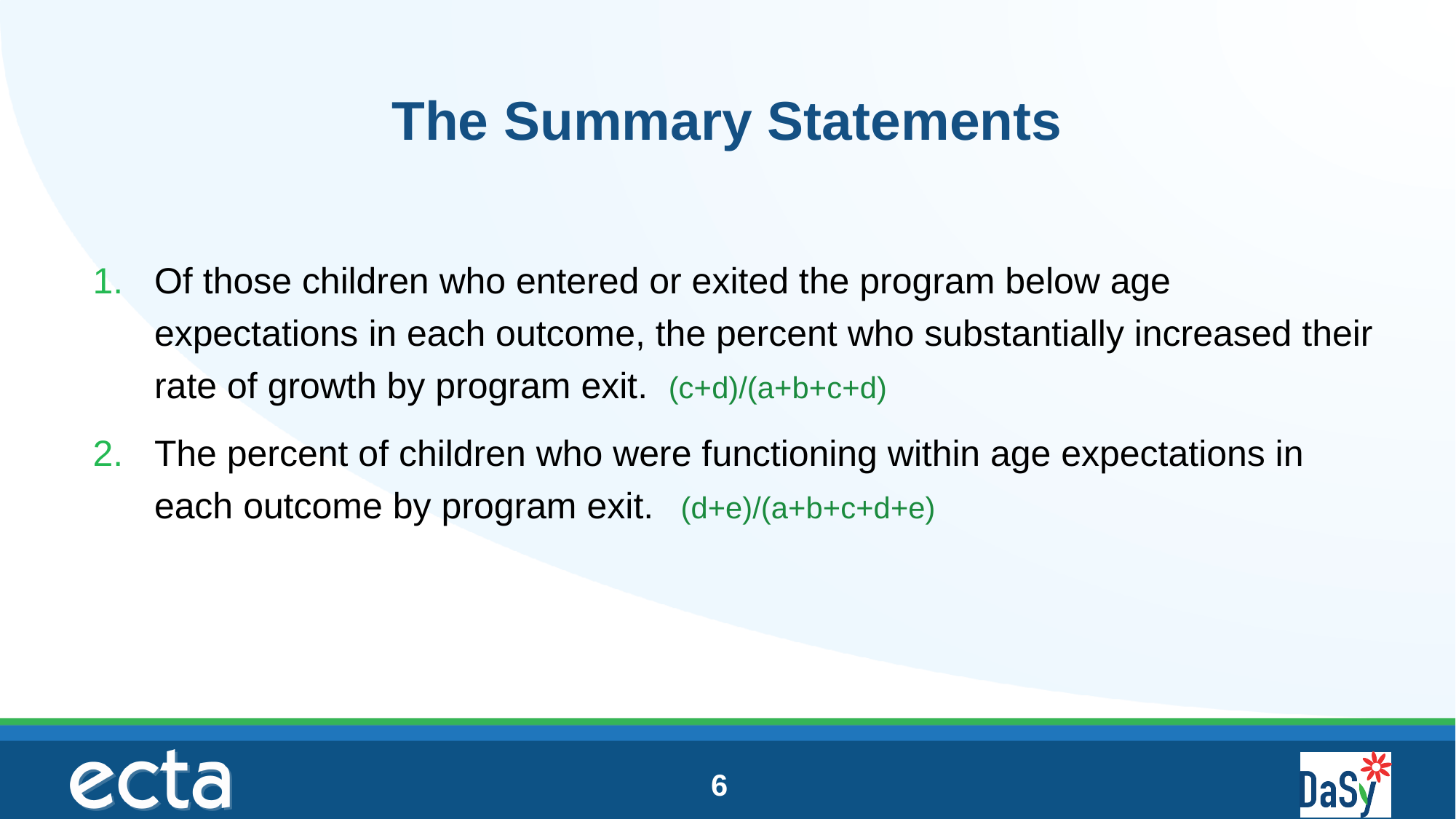

# The Summary Statements
Of those children who entered or exited the program below age expectations in each outcome, the percent who substantially increased their rate of growth by program exit.  (c+d)/(a+b+c+d)
The percent of children who were functioning within age expectations in each outcome by program exit.   (d+e)/(a+b+c+d+e)
6